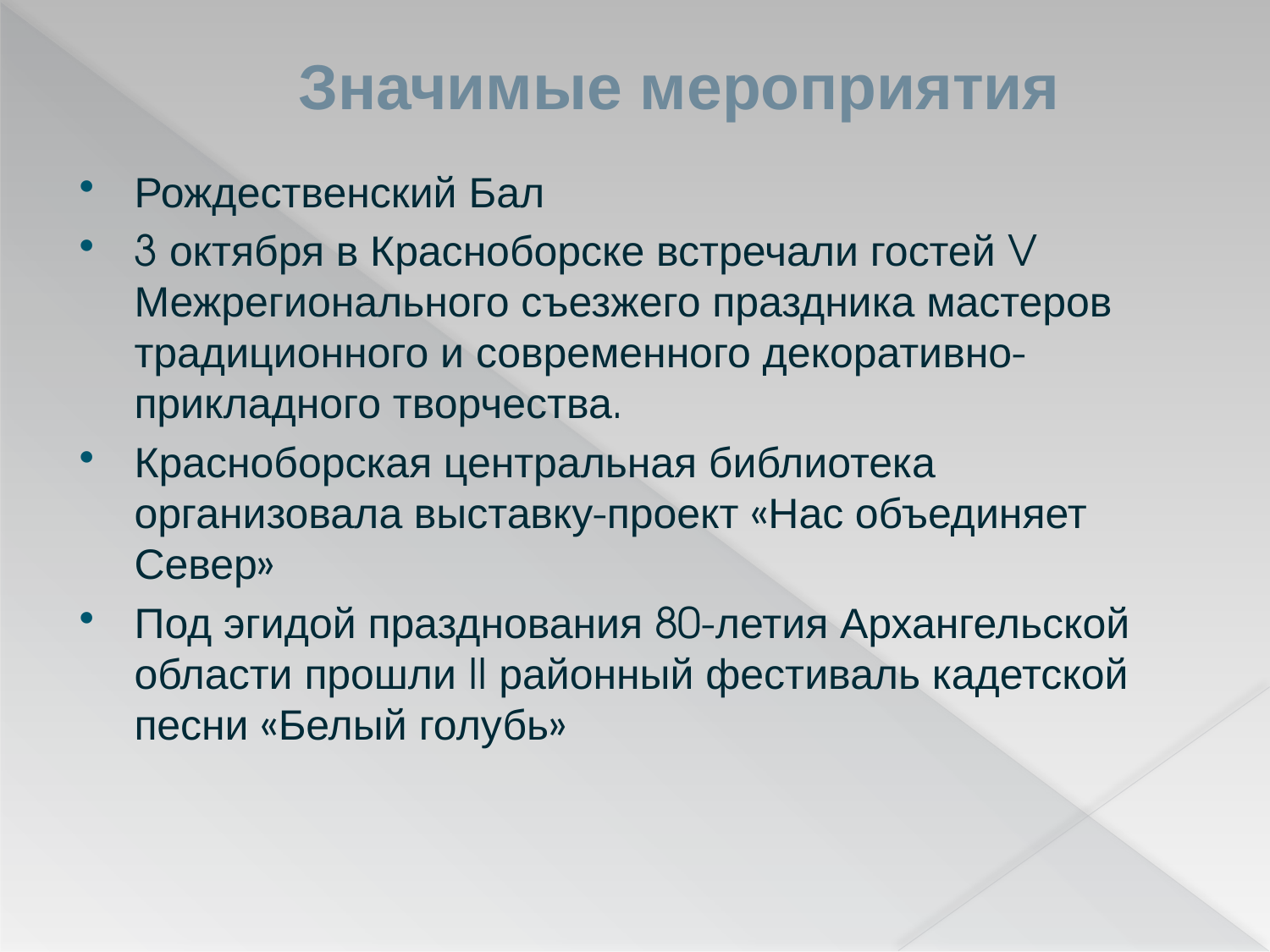

# Значимые мероприятия
Рождественский Бал
3 октября в Красноборске встречали гостей V Межрегионального съезжего праздника мастеров традиционного и современного декоративно-прикладного творчества.
Красноборская центральная библиотека организовала выставку-проект «Нас объединяет Север»
Под эгидой празднования 80-летия Архангельской области прошли II районный фестиваль кадетской песни «Белый голубь»